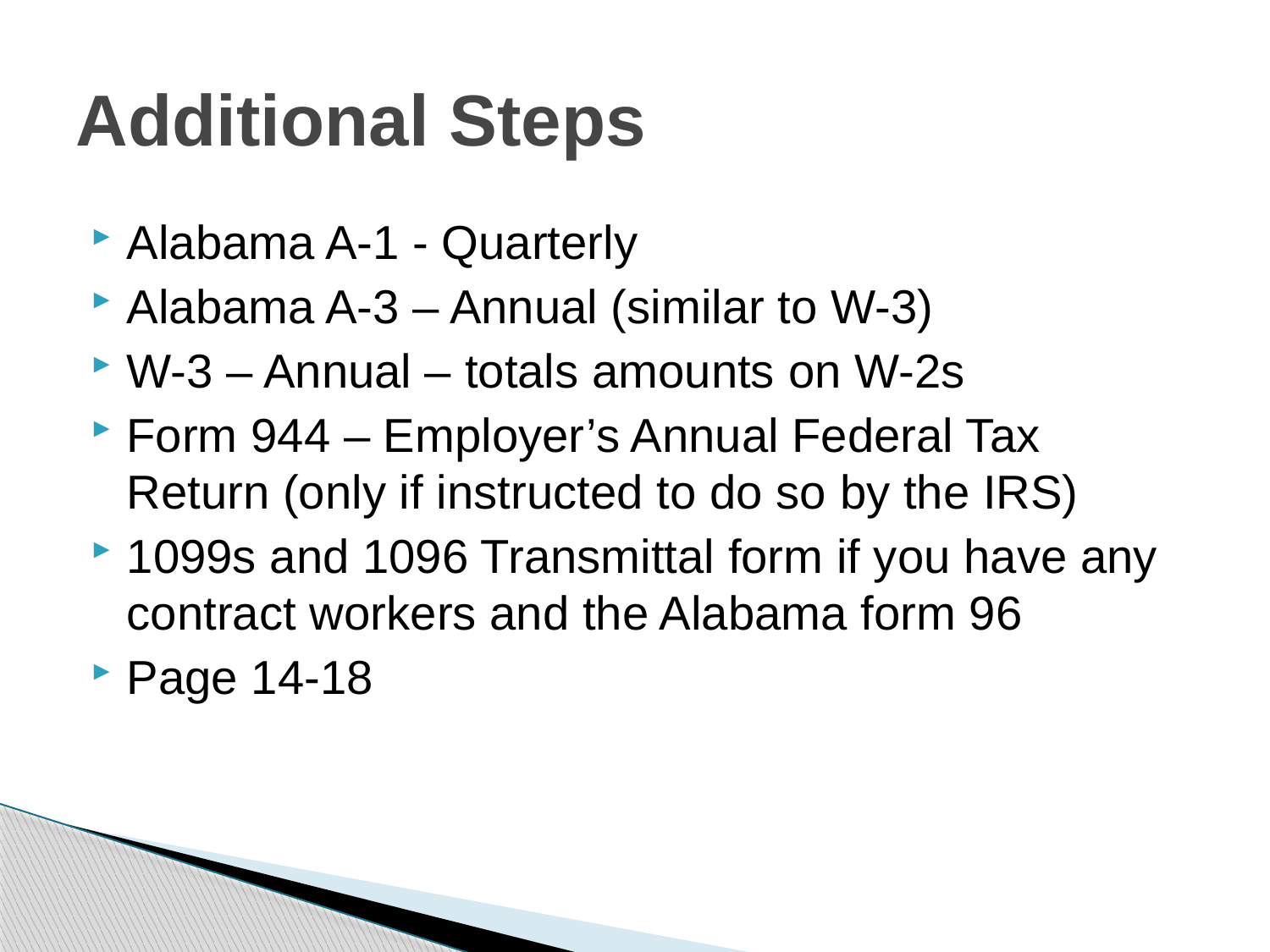

# Additional Steps
Alabama A-1 - Quarterly
Alabama A-3 – Annual (similar to W-3)
W-3 – Annual – totals amounts on W-2s
Form 944 – Employer’s Annual Federal Tax Return (only if instructed to do so by the IRS)
1099s and 1096 Transmittal form if you have any contract workers and the Alabama form 96
Page 14-18